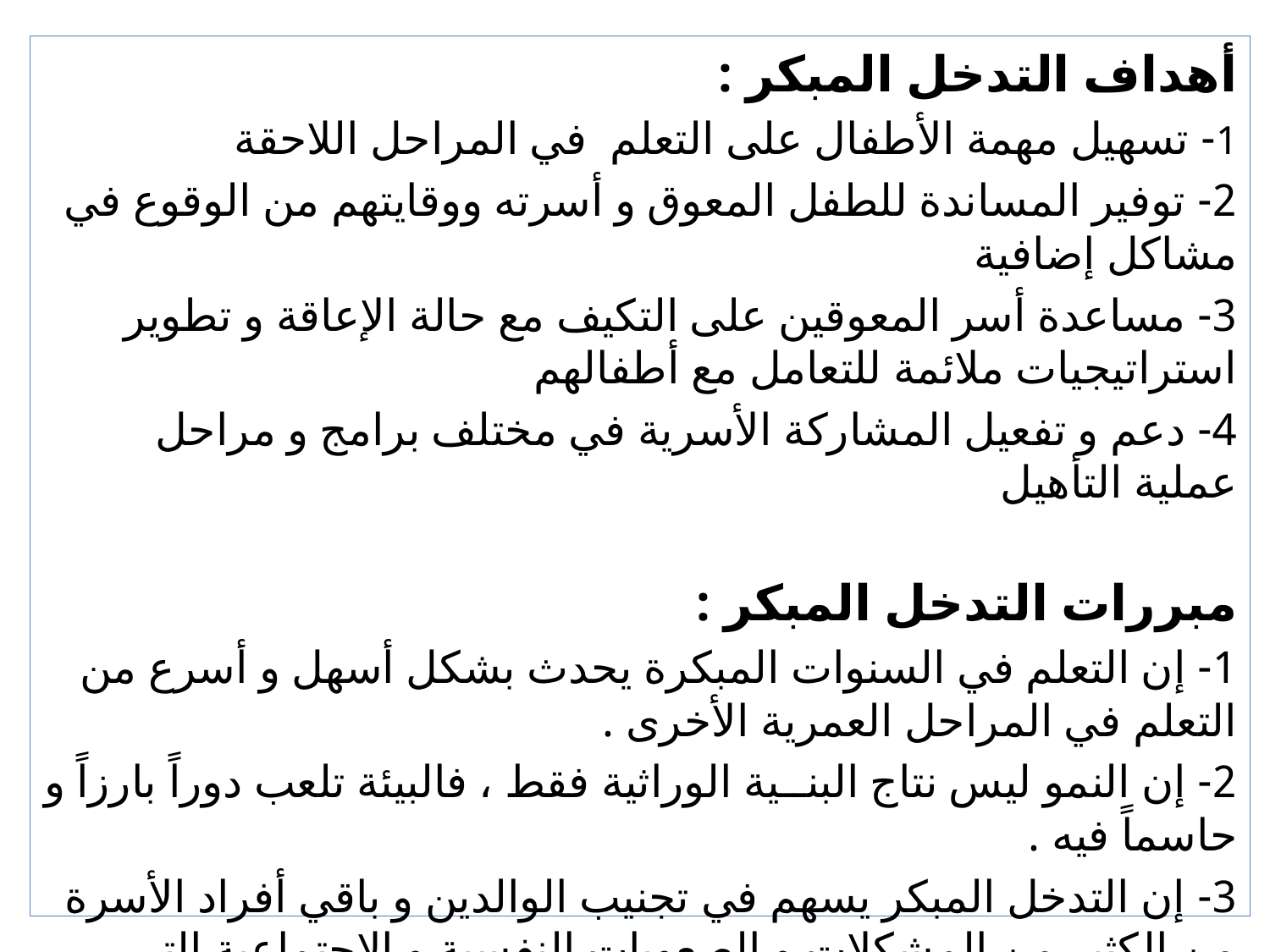

أهداف التدخل المبكر :
1- تسهيل مهمة الأطفال على التعلم  في المراحل اللاحقة
2- توفير المساندة للطفل المعوق و أسرته ووقايتهم من الوقوع في مشاكل إضافية
3- مساعدة أسر المعوقين على التكيف مع حالة الإعاقة و تطوير استراتيجيات ملائمة للتعامل مع أطفالهم
4- دعم و تفعيل المشاركة الأسرية في مختلف برامج و مراحل عملية التأهيل

مبررات التدخل المبكر :
1- إن التعلم في السنوات المبكرة يحدث بشكل أسهل و أسرع من التعلم في المراحل العمرية الأخرى .
2- إن النمو ليس نتاج البنــية الوراثية فقط ، فالبيئة تلعب دوراً بارزاً و حاسماً فيه .
3- إن التدخل المبكر يسهم في تجنيب الوالدين و باقي أفراد الأسرة من الكثير من المشكلات و الصعوبات النفسية و الاجتماعية التي يمكن أن تنشأ عن حالة العجز.